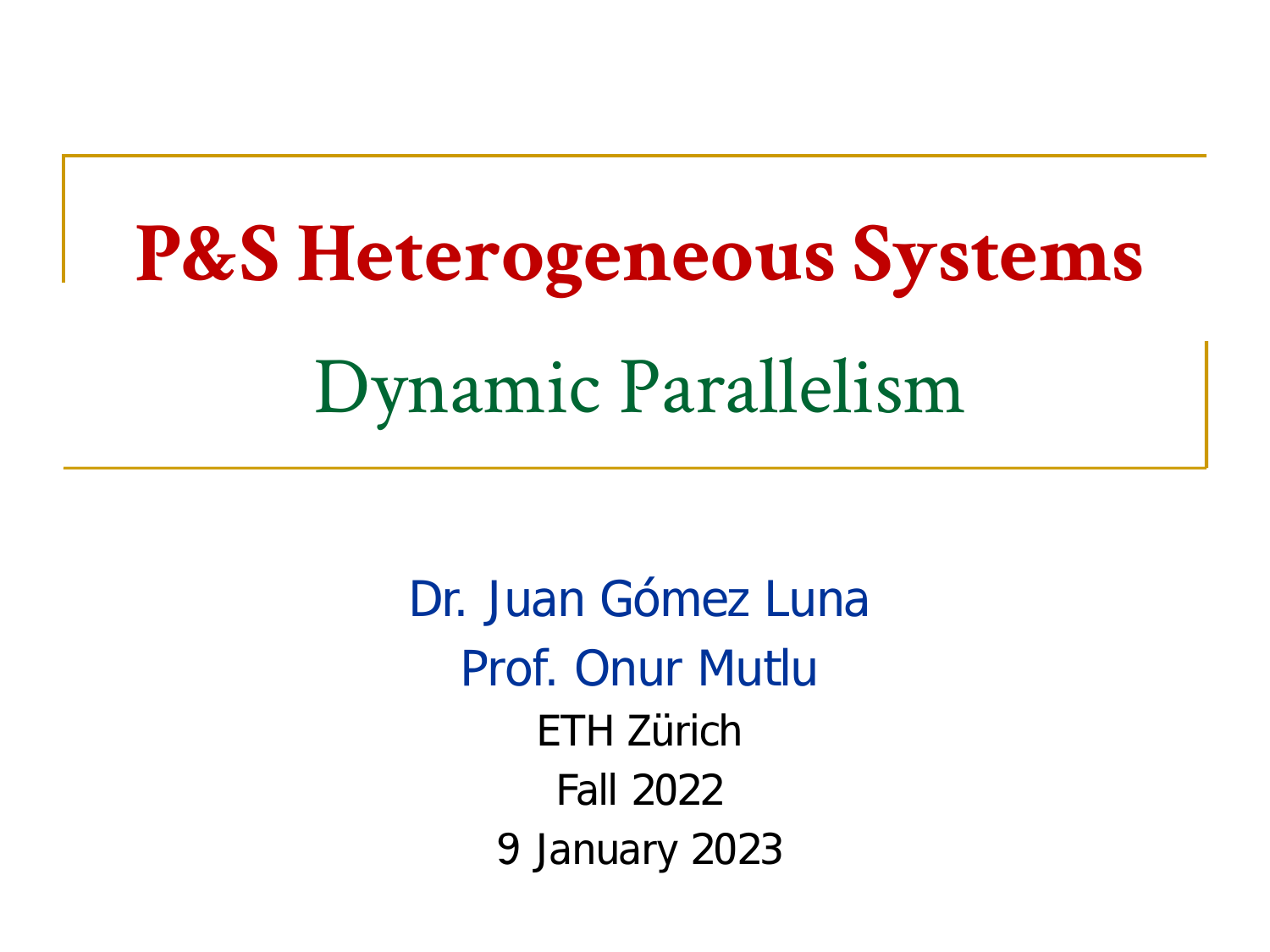

# P&S Heterogeneous Systems Dynamic Parallelism
Dr. Juan Gómez Luna
Prof. Onur Mutlu
ETH Zürich
Fall 2022
9 January 2023